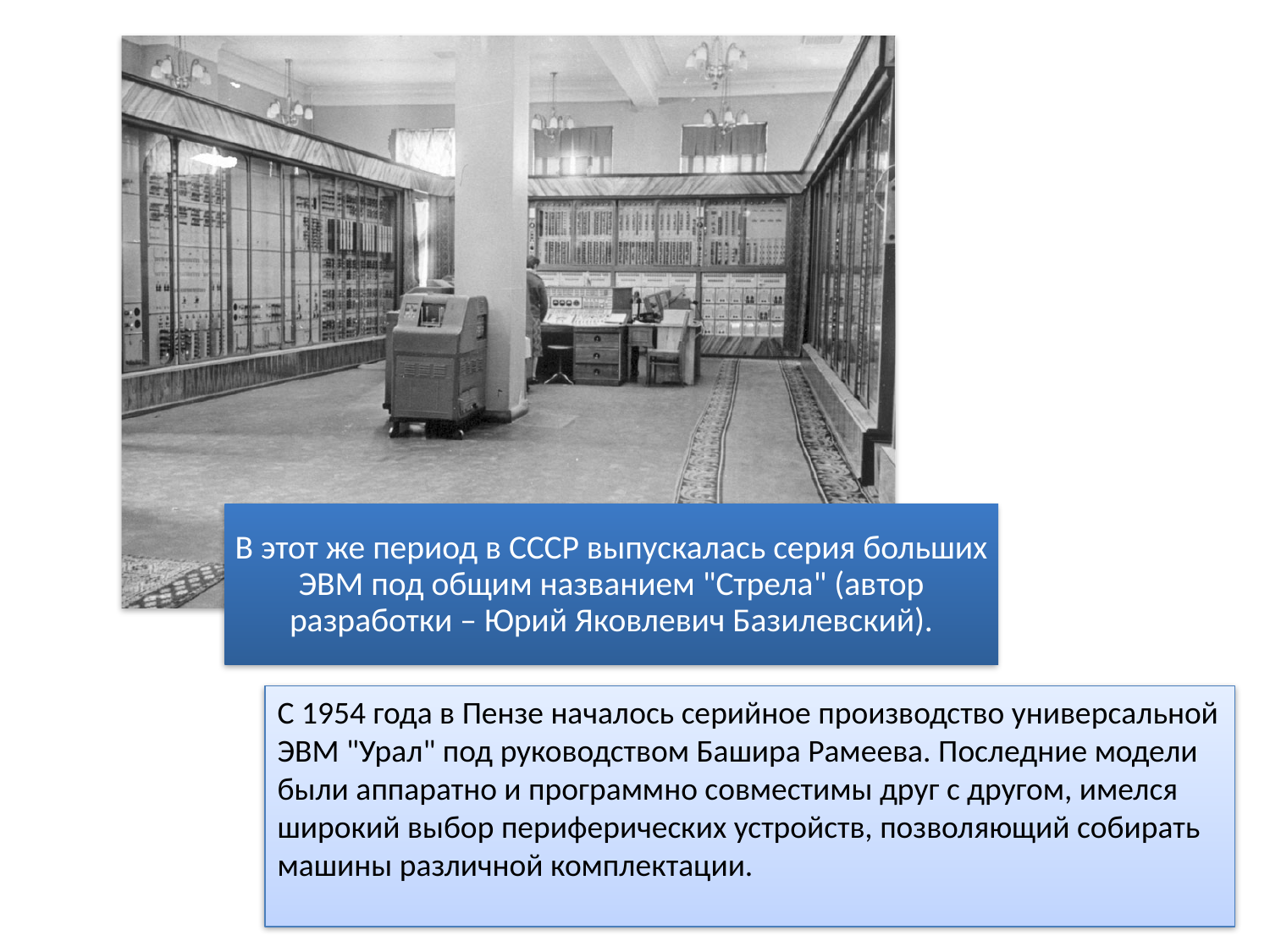

В этот же период в СССР выпускалась серия больших ЭВМ под общим названием "Стрела" (автор разработки – Юрий Яковлевич Базилевский).
С 1954 года в Пензе началось серийное производство универсальной ЭВМ "Урал" под руководством Башира Рамеева. Последние модели были аппаратно и программно совместимы друг с другом, имелся широкий выбор периферических устройств, позволяющий собирать машины различной комплектации.